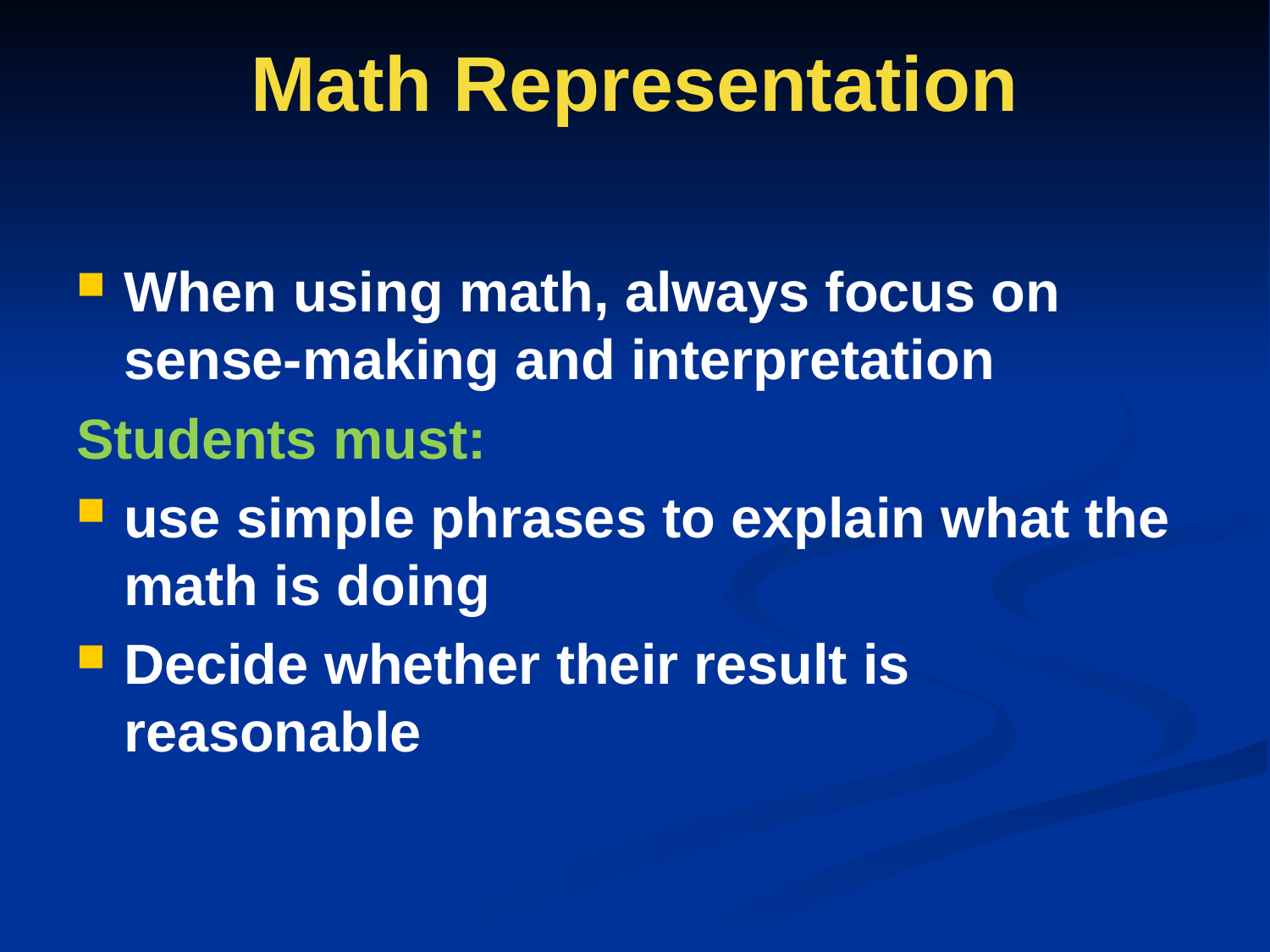

# Math Representation

When using math, always focus on sense-making and interpretation
Students must:
use simple phrases to explain what the math is doing
Decide whether their result is reasonable